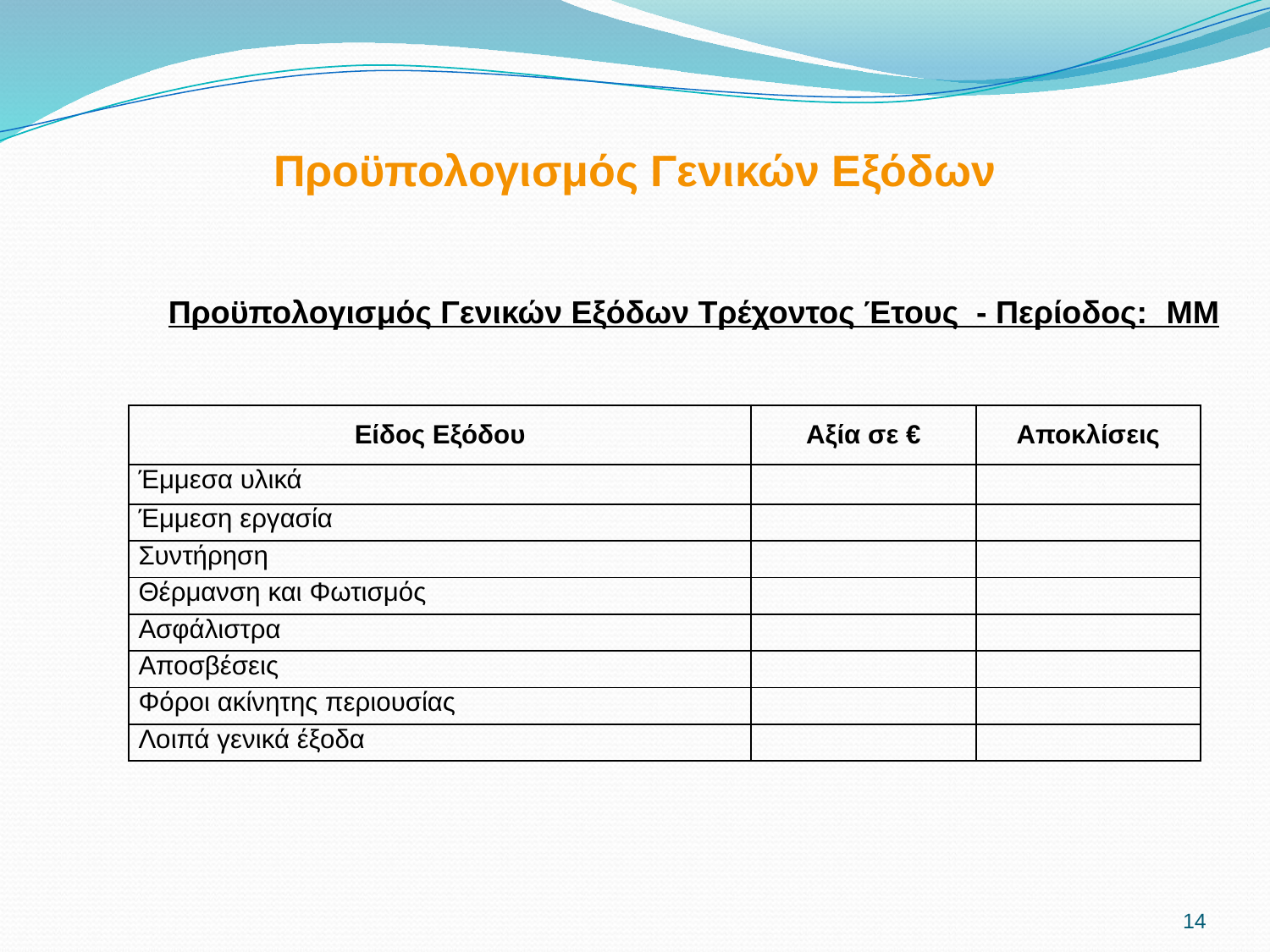

Προϋπολογισμός Γενικών Εξόδων
Προϋπολογισμός Γενικών Εξόδων Τρέχοντος Έτους  - Περίοδος:  MM
| Είδος Εξόδου | Αξία σε € | Αποκλίσεις |
| --- | --- | --- |
| Έμμεσα υλικά |  |  |
| Έμμεση εργασία |  |  |
| Συντήρηση |  |  |
| Θέρμανση και Φωτισμός |  |  |
| Ασφάλιστρα |  |  |
| Αποσβέσεις |  |  |
| Φόροι ακίνητης περιουσίας |  |  |
| Λοιπά γενικά έξοδα |  |  |
14